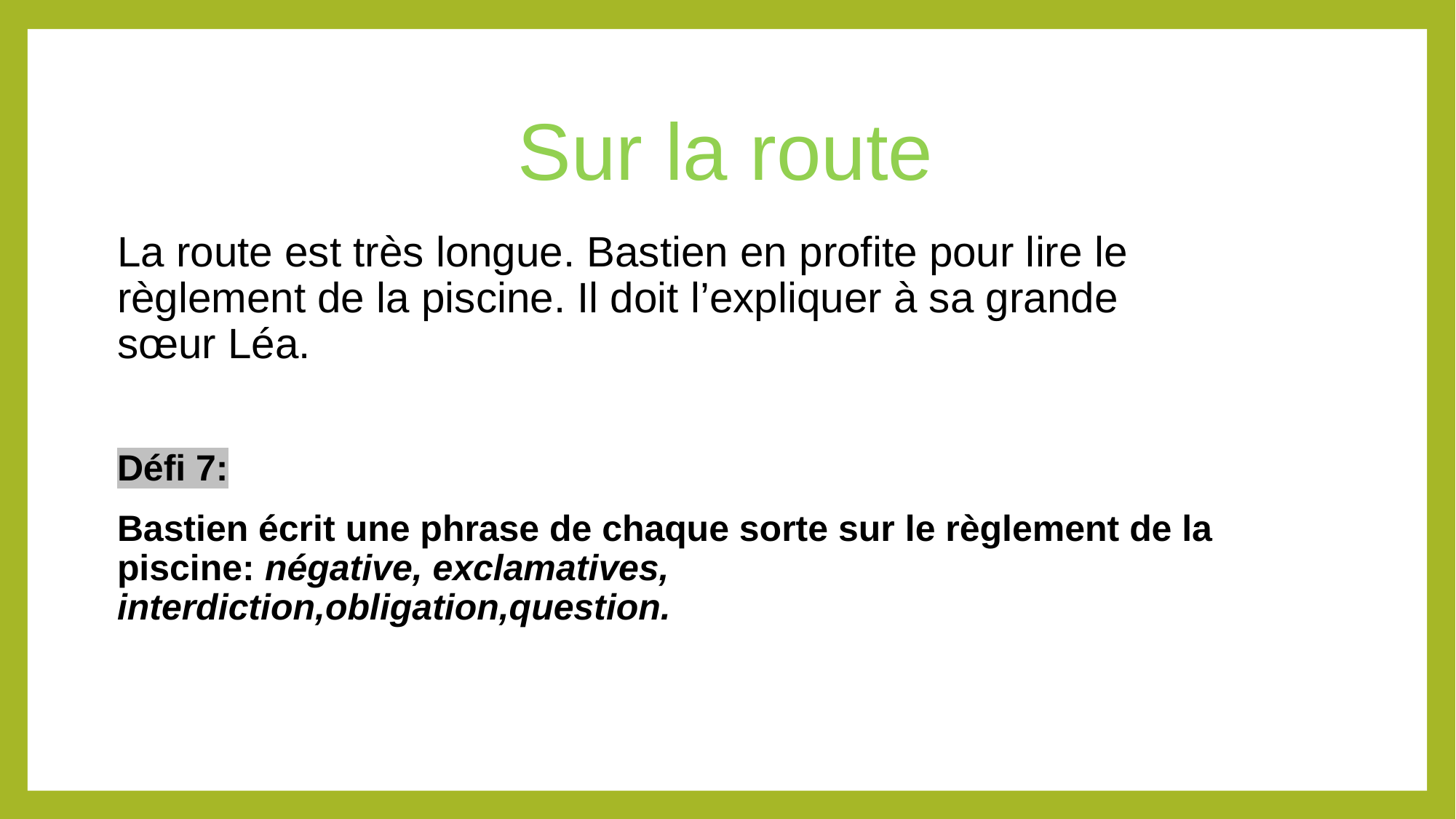

# Sur la route
La route est très longue. Bastien en profite pour lire le règlement de la piscine. Il doit l’expliquer à sa grande sœur Léa.

Défi 7:
Bastien écrit une phrase de chaque sorte sur le règlement de la piscine: négative, exclamatives, interdiction,obligation,question.